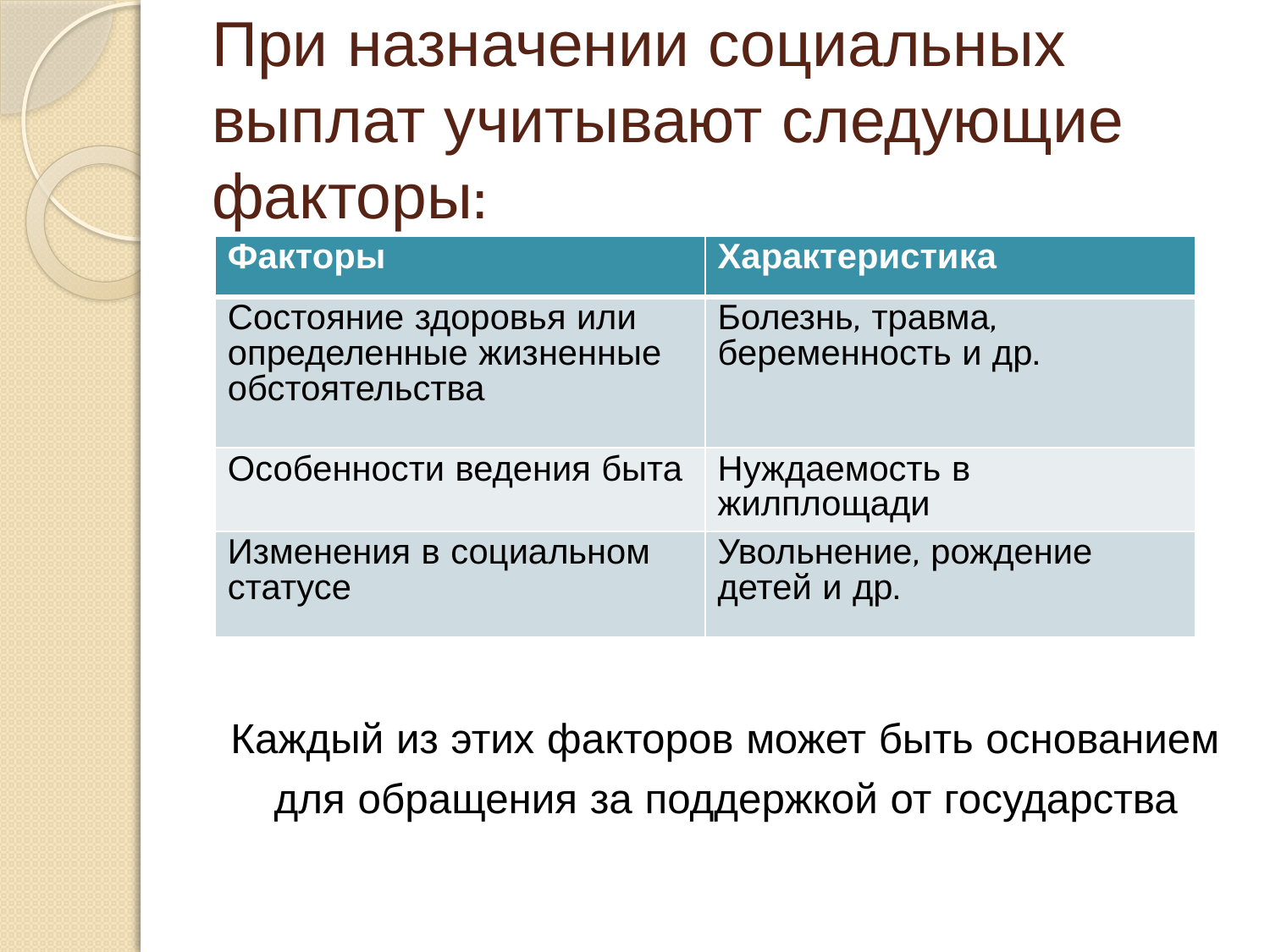

# При назначении социальных выплат учитывают следующие факторы:
| Факторы | Характеристика |
| --- | --- |
| Состояние здоровья или определенные жизненные обстоятельства | Болезнь, травма, беременность и др. |
| Особенности ведения быта | Нуждаемость в жилплощади |
| Изменения в социальном статусе | Увольнение, рождение детей и др. |
Каждый из этих факторов может быть основанием для обращения за поддержкой от государства